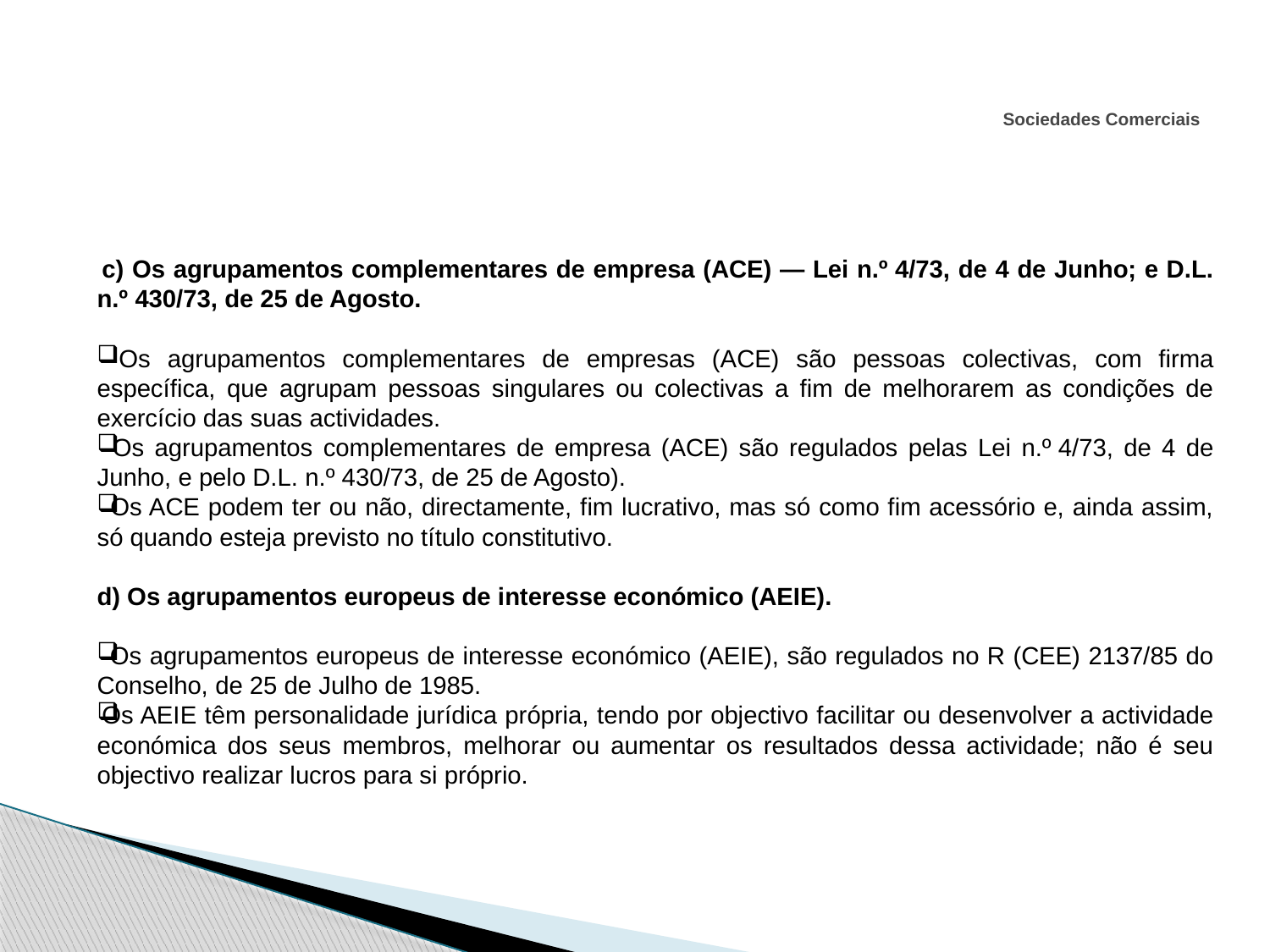

# Sociedades Comerciais

 c) Os agrupamentos complementares de empresa (ACE) — Lei n.º 4/73, de 4 de Junho; e D.L. n.º 430/73, de 25 de Agosto.

 Os agrupamentos complementares de empresas (ACE) são pessoas colectivas, com firma específica, que agrupam pessoas singulares ou colectivas a fim de melhorarem as condições de exercício das suas actividades.
 Os agrupamentos complementares de empresa (ACE) são regulados pelas Lei n.º 4/73, de 4 de Junho, e pelo D.L. n.º 430/73, de 25 de Agosto).
 Os ACE podem ter ou não, directamente, fim lucrativo, mas só como fim acessório e, ainda assim, só quando esteja previsto no título constitutivo.

d) Os agrupamentos europeus de interesse económico (AEIE).

 Os agrupamentos europeus de interesse económico (AEIE), são regulados no R (CEE) 2137/85 do Conselho, de 25 de Julho de 1985.
Os AEIE têm personalidade jurídica própria, tendo por objectivo facilitar ou desenvolver a actividade económica dos seus membros, melhorar ou aumentar os resultados dessa actividade; não é seu objectivo realizar lucros para si próprio.